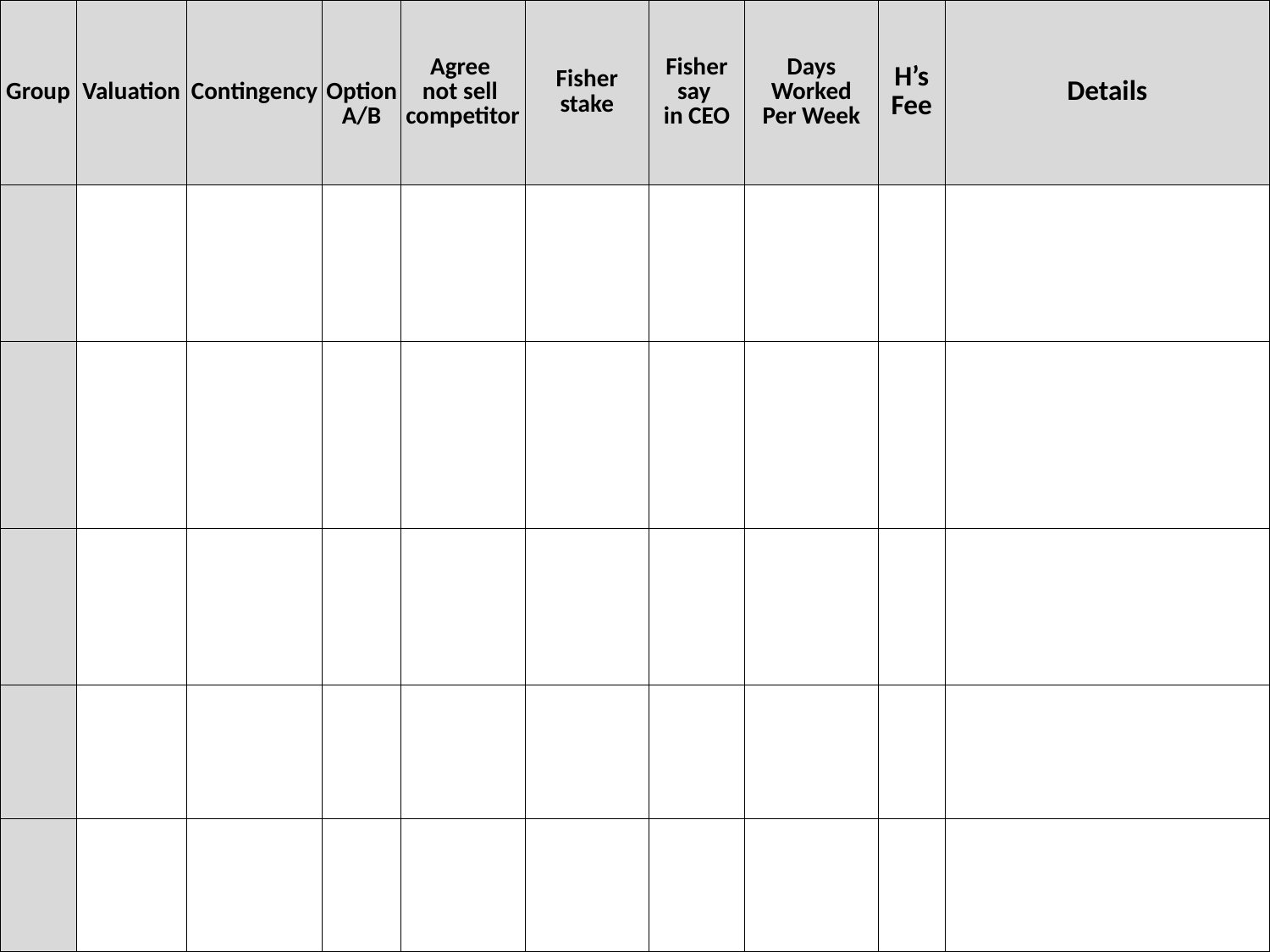

| Group | Valuation | Contingency | Option A/B | Agree not sell competitor | Fisher stake | Fisher say in CEO | Days Worked Per Week | H’s Fee | Details |
| --- | --- | --- | --- | --- | --- | --- | --- | --- | --- |
|  |  |  |  |  |  |  |  |  |  |
|  |  |  |  |  |  |  |  |  |  |
|  |  |  |  |  |  |  |  |  |  |
|  |  |  |  |  |  |  |  |  |  |
|  |  |  |  |  |  |  |  |  |  |